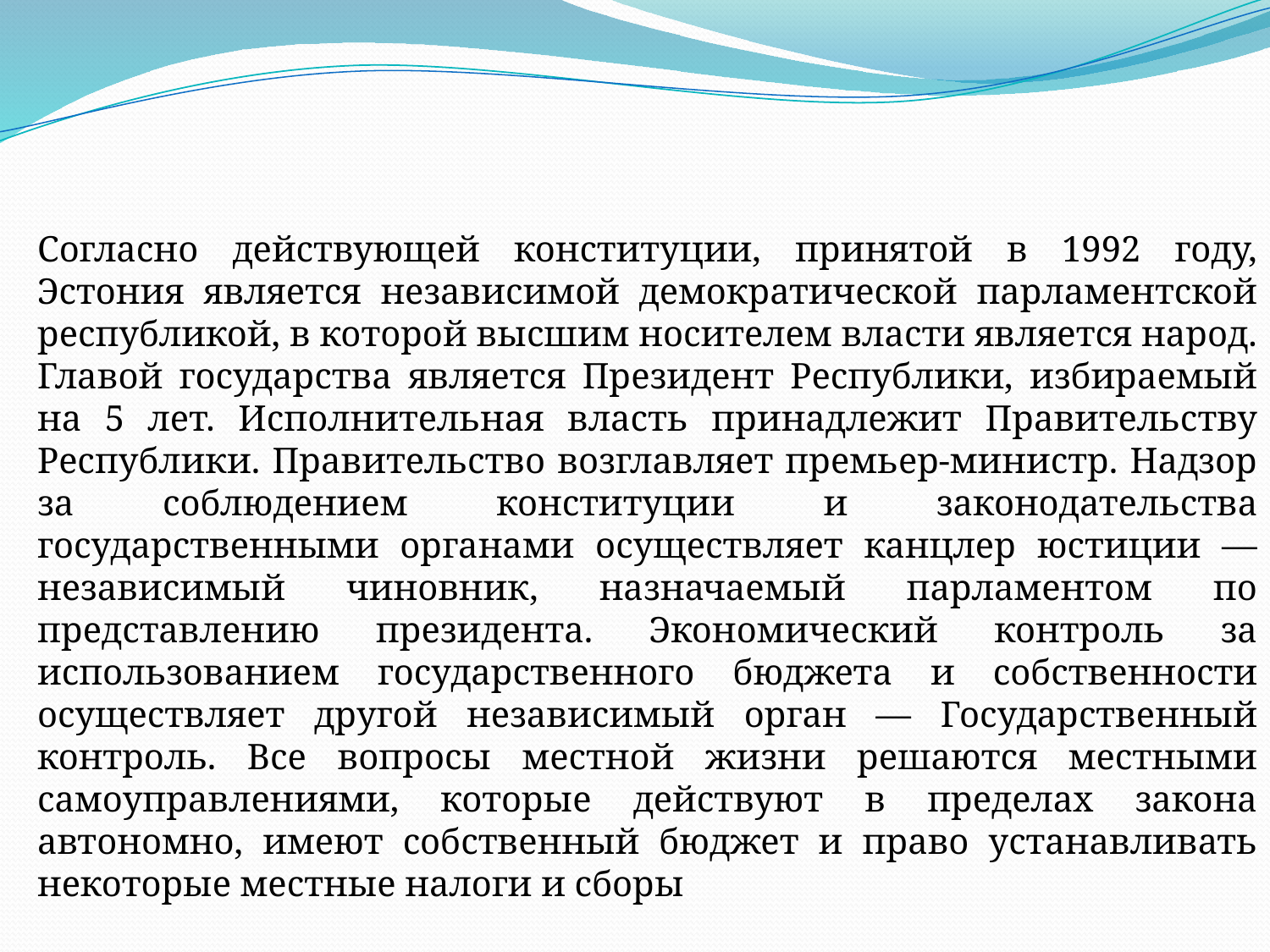

Согласно действующей конституции, принятой в 1992 году, Эстония является независимой демократической парламентской республикой, в которой высшим носителем власти является народ. Главой государства является Президент Республики, избираемый на 5 лет. Исполнительная власть принадлежит Правительству Республики. Правительство возглавляет премьер-министр. Надзор за соблюдением конституции и законодательства государственными органами осуществляет канцлер юстиции — независимый чиновник, назначаемый парламентом по представлению президента. Экономический контроль за использованием государственного бюджета и собственности осуществляет другой независимый орган — Государственный контроль. Все вопросы местной жизни решаются местными самоуправлениями, которые действуют в пределах закона автономно, имеют собственный бюджет и право устанавливать некоторые местные налоги и сборы